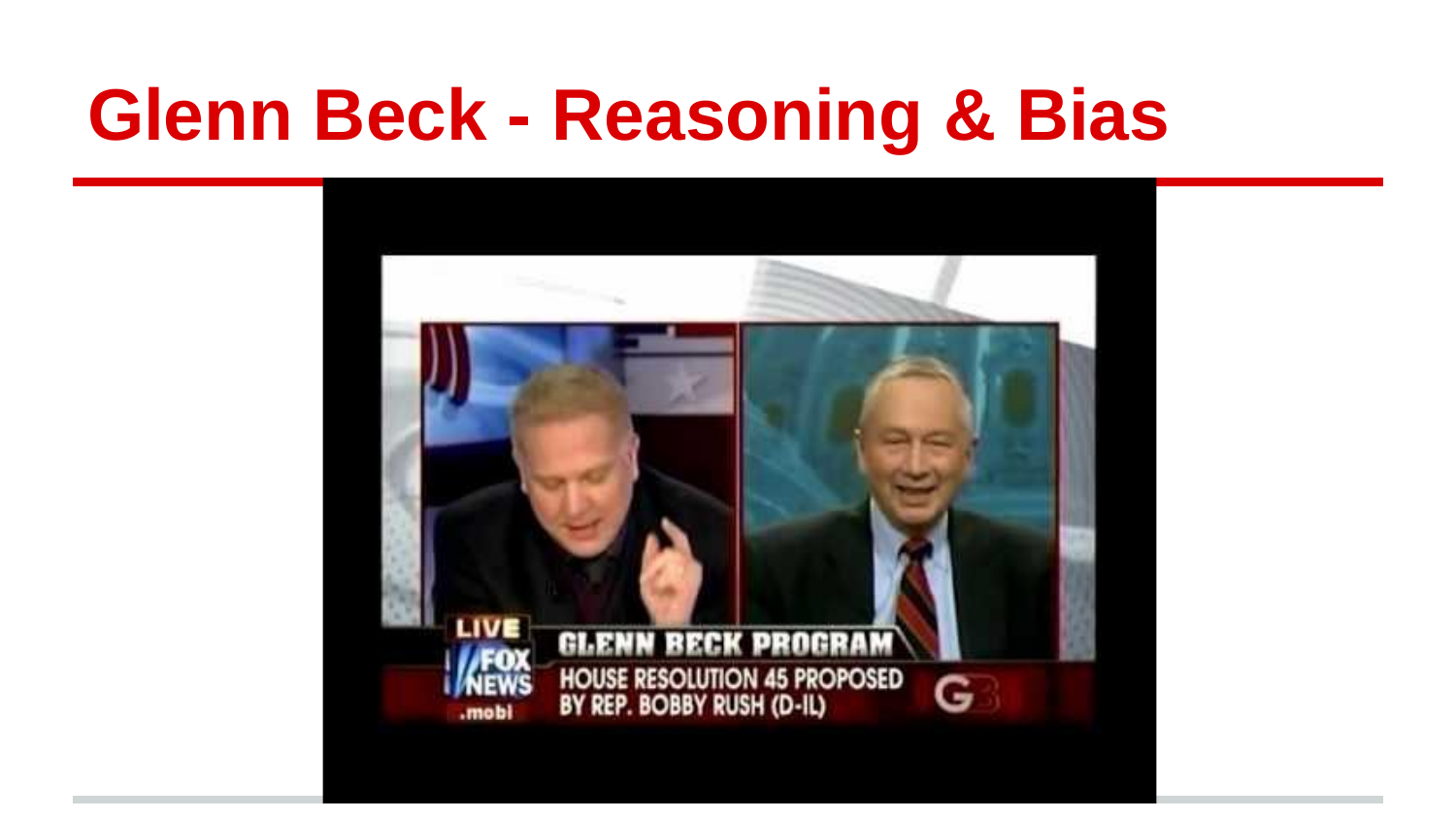

# Glenn Beck - Reasoning & Bias